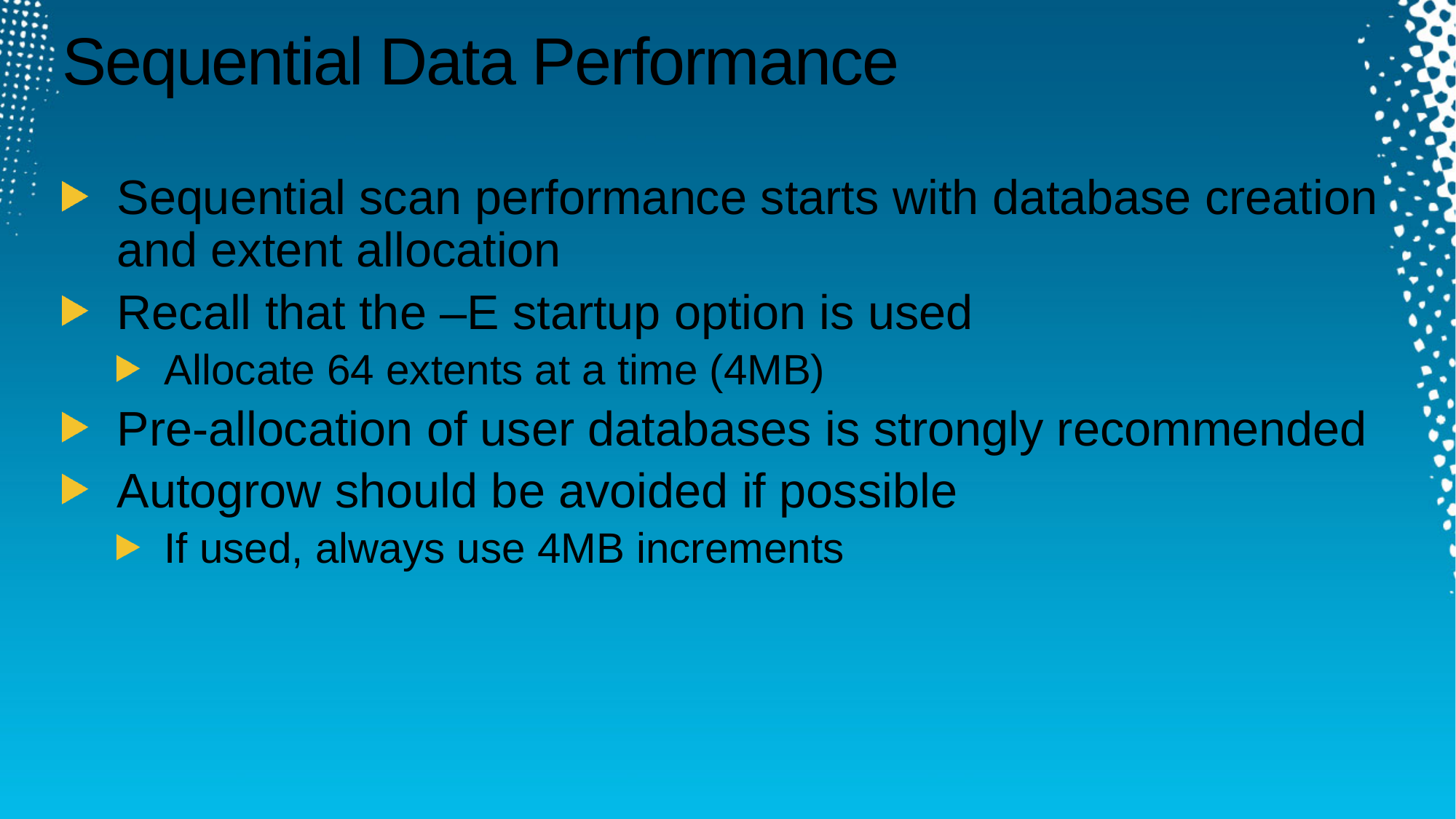

# Sequential Data Performance
Sequential scan performance starts with database creation and extent allocation
Recall that the –E startup option is used
Allocate 64 extents at a time (4MB)
Pre-allocation of user databases is strongly recommended
Autogrow should be avoided if possible
If used, always use 4MB increments